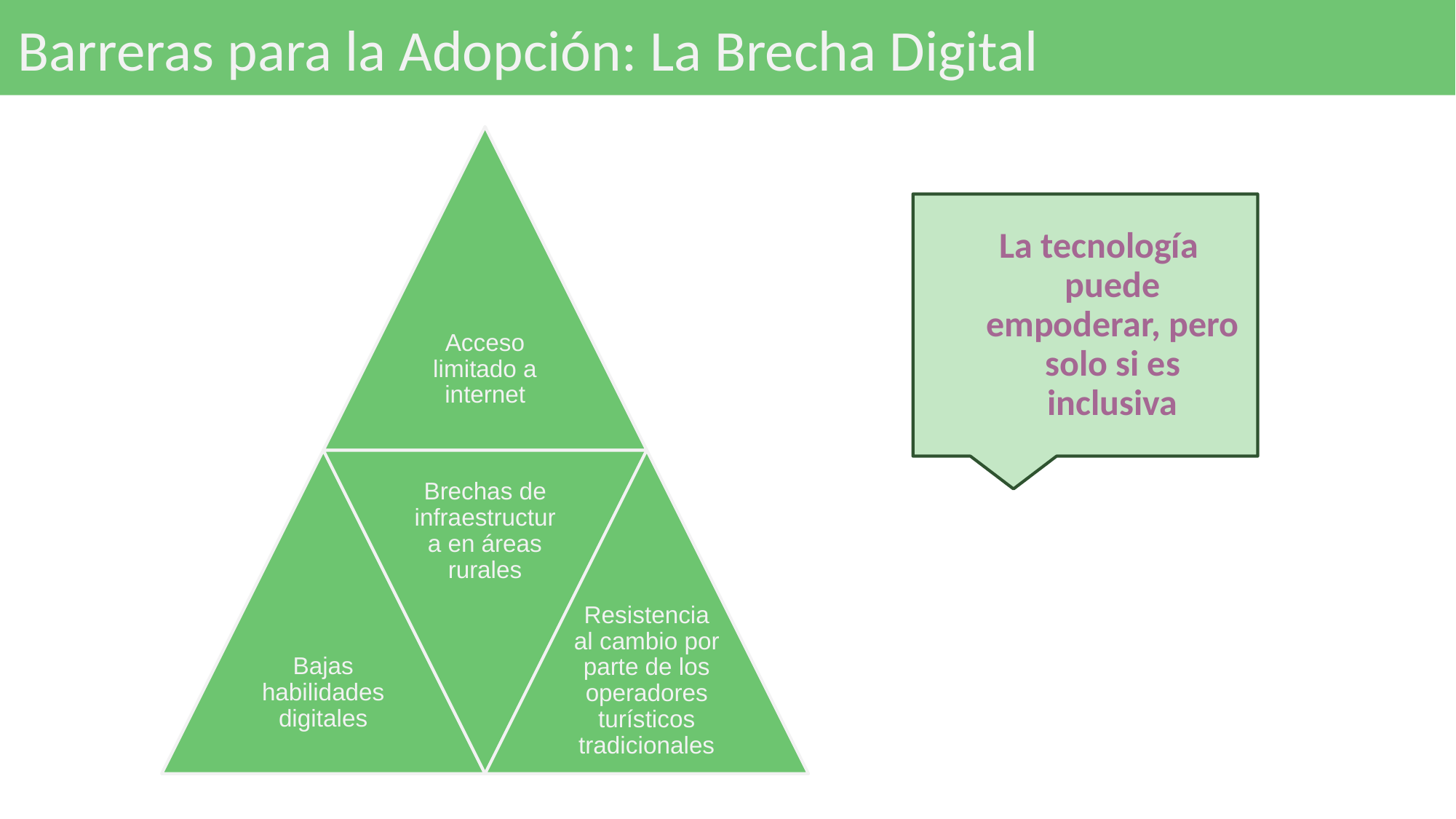

# Barreras para la Adopción: La Brecha Digital

Acceso limitado a internet

Brechas de infraestructura en áreas rurales

Resistencia al cambio por parte de los operadores turísticos tradicionales
Bajas habilidades digitales
La tecnología puede empoderar, pero solo si es inclusiva